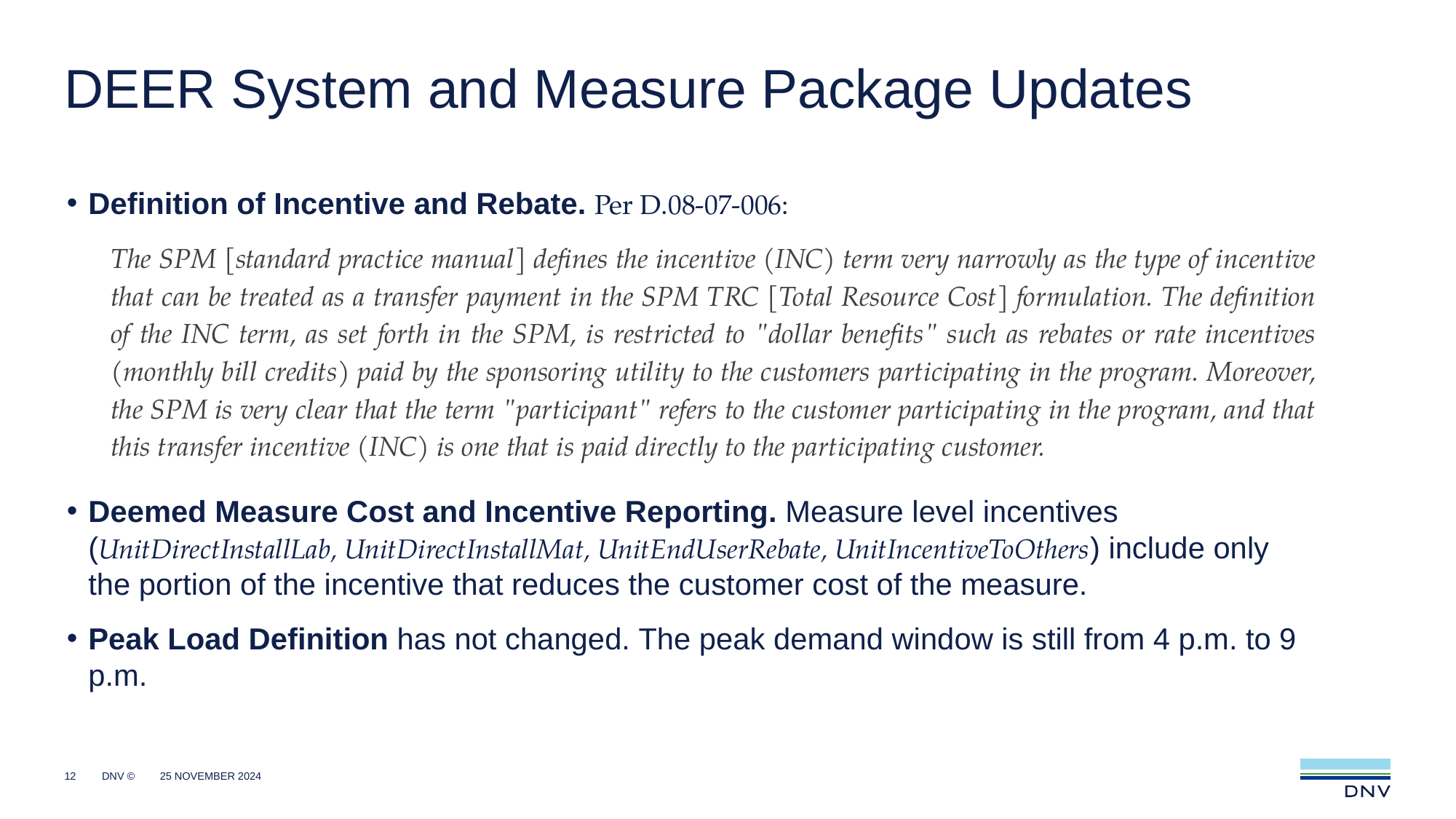

# DEER System and Measure Package Updates
Definition of Incentive and Rebate. Per D.08-07-006:
The SPM [standard practice manual] defines the incentive (INC) term very narrowly as the type of incentive that can be treated as a transfer payment in the SPM TRC [Total Resource Cost] formulation. The definition of the INC term, as set forth in the SPM, is restricted to "dollar benefits" such as rebates or rate incentives (monthly bill credits) paid by the sponsoring utility to the customers participating in the program. Moreover, the SPM is very clear that the term "participant" refers to the customer participating in the program, and that this transfer incentive (INC) is one that is paid directly to the participating customer.
Deemed Measure Cost and Incentive Reporting. Measure level incentives (UnitDirectInstallLab, UnitDirectInstallMat, UnitEndUserRebate, UnitIncentiveToOthers) include only the portion of the incentive that reduces the customer cost of the measure.
Peak Load Definition has not changed. The peak demand window is still from 4 p.m. to 9 p.m.
12